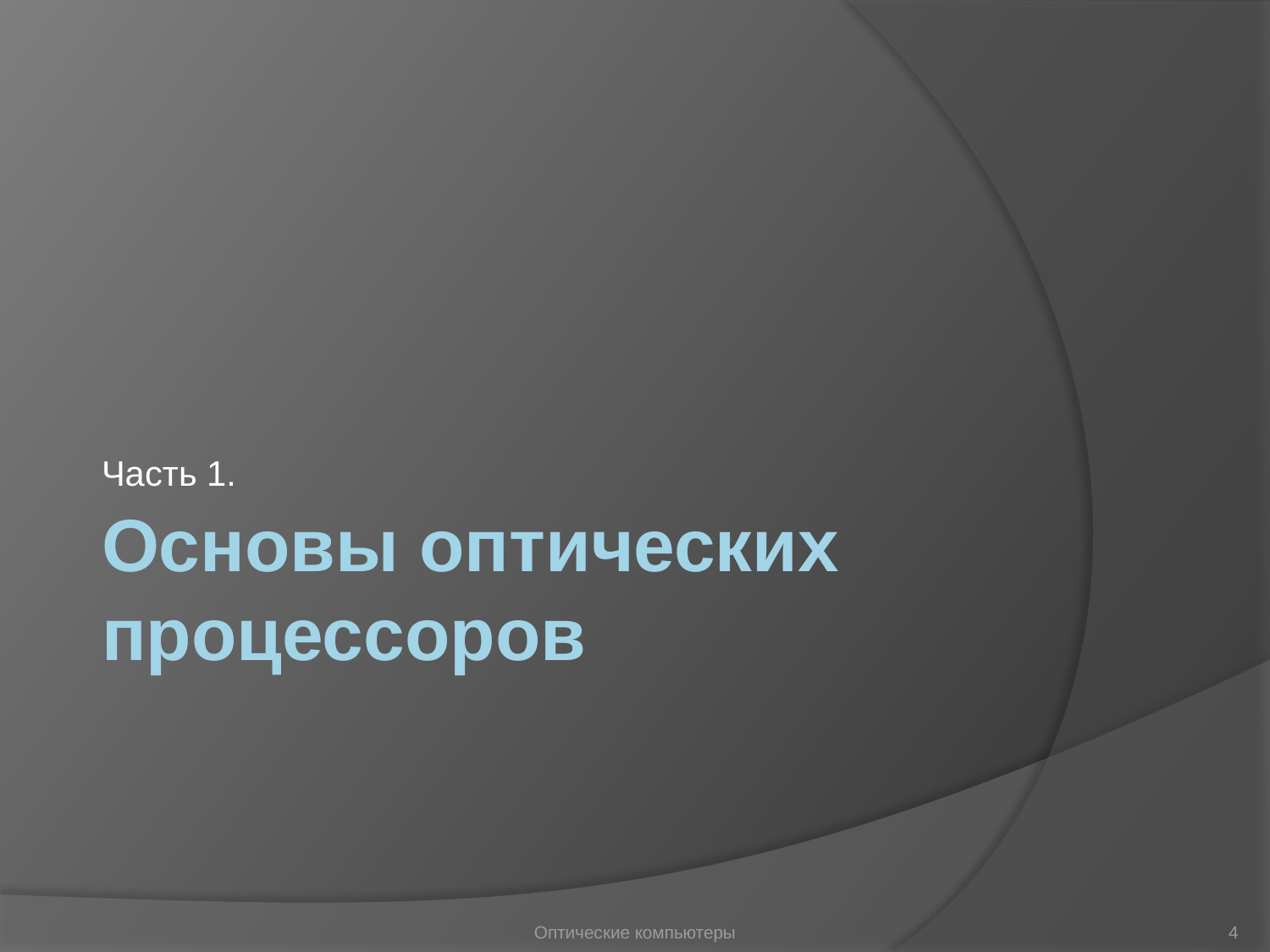

Часть 1.
# Основы оптических процессоров
Оптические компьютеры
4